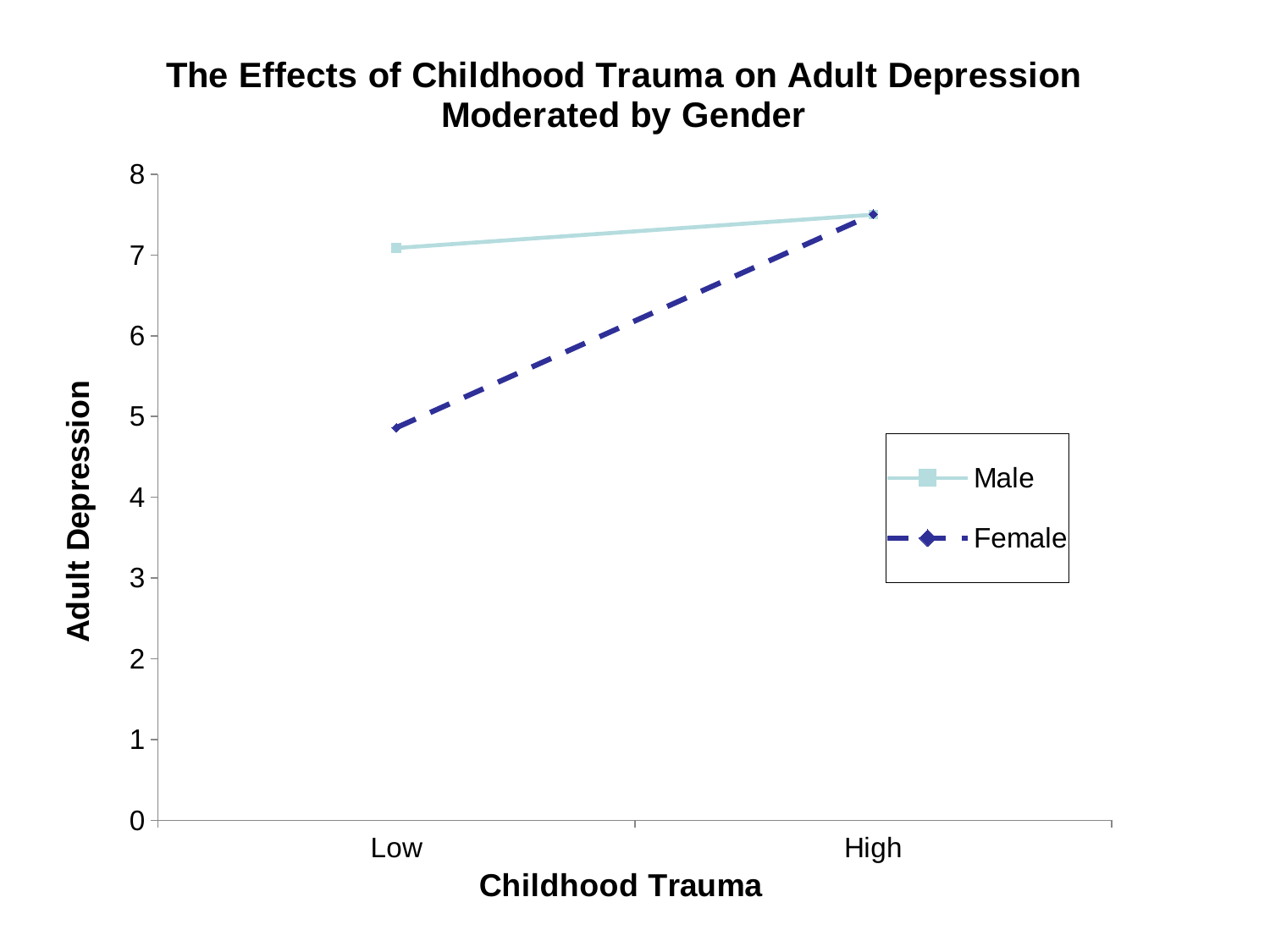

### Chart: The Effects of Childhood Trauma on Adult Depression Moderated by Gender

| Category | Male | Female |
|---|---|---|
| Low | 7.086240000000007 | 4.86165835109618 |
| High | 7.5 | 7.5050951517763815 |